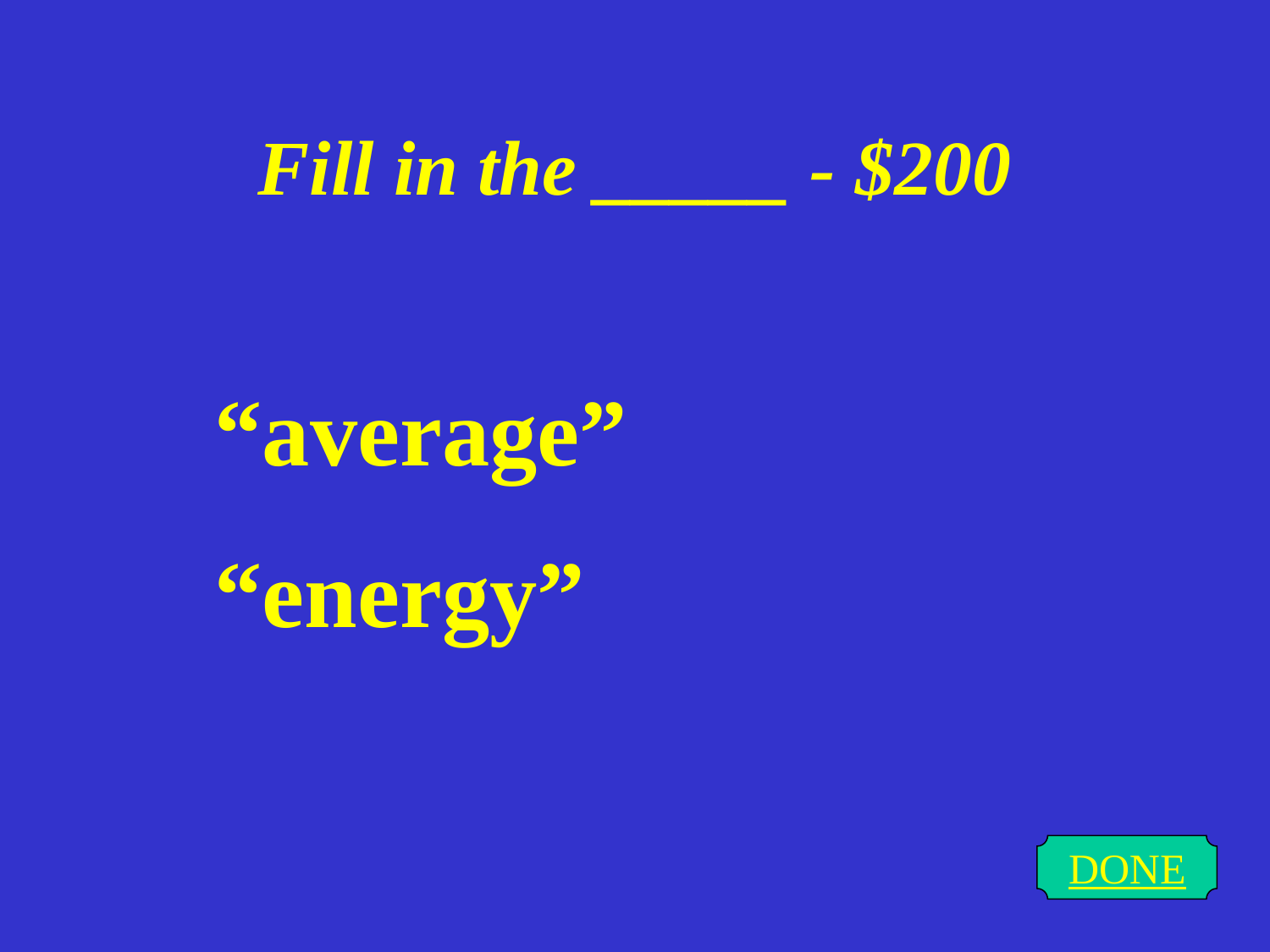

# Fill in the _____ - $200
“average”
“energy”

DONE